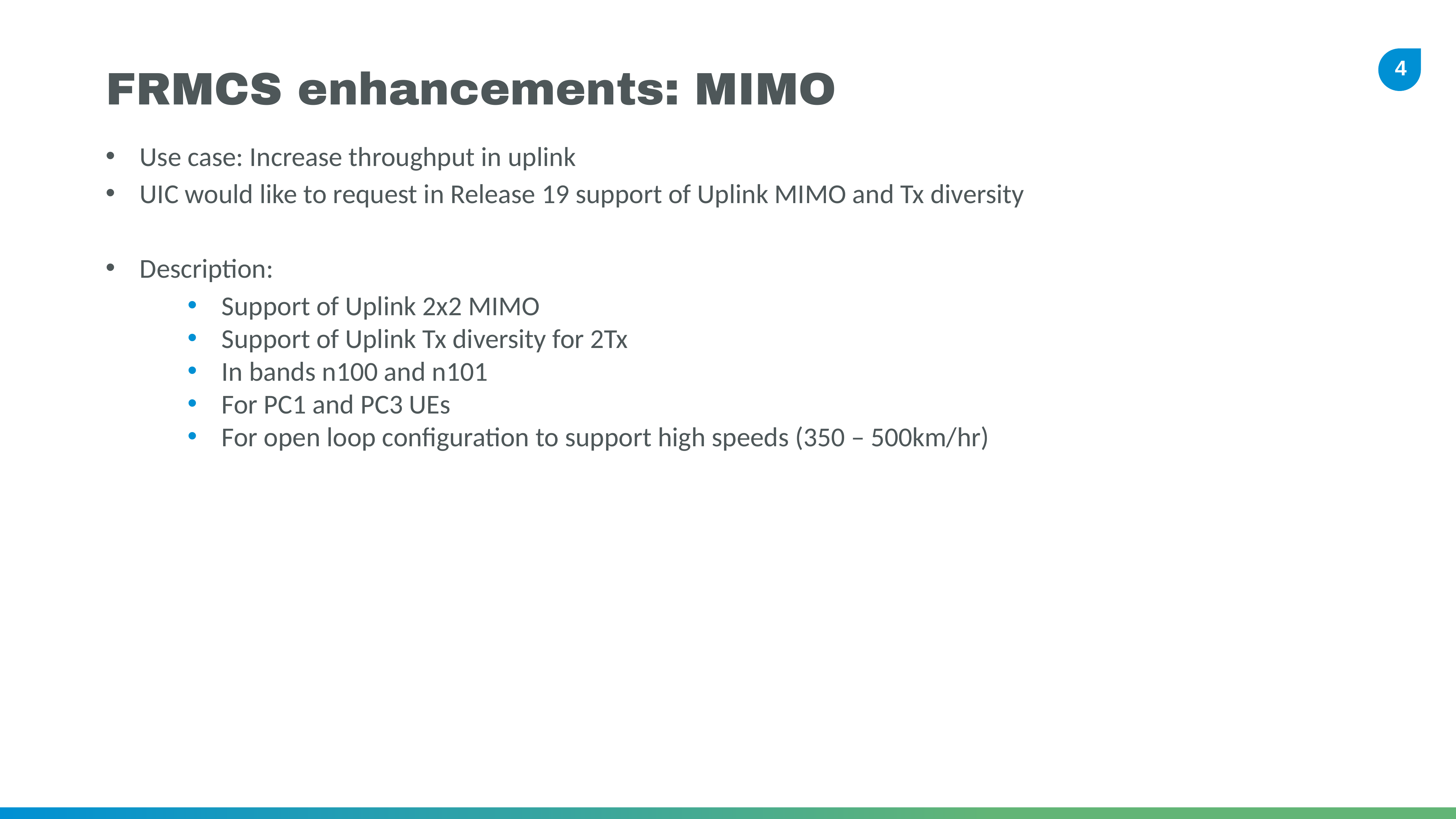

# FRMCS enhancements: MIMO
Use case: Increase throughput in uplink
UIC would like to request in Release 19 support of Uplink MIMO and Tx diversity

Description:
Support of Uplink 2x2 MIMO
Support of Uplink Tx diversity for 2Tx
In bands n100 and n101
For PC1 and PC3 UEs
For open loop configuration to support high speeds (350 – 500km/hr)